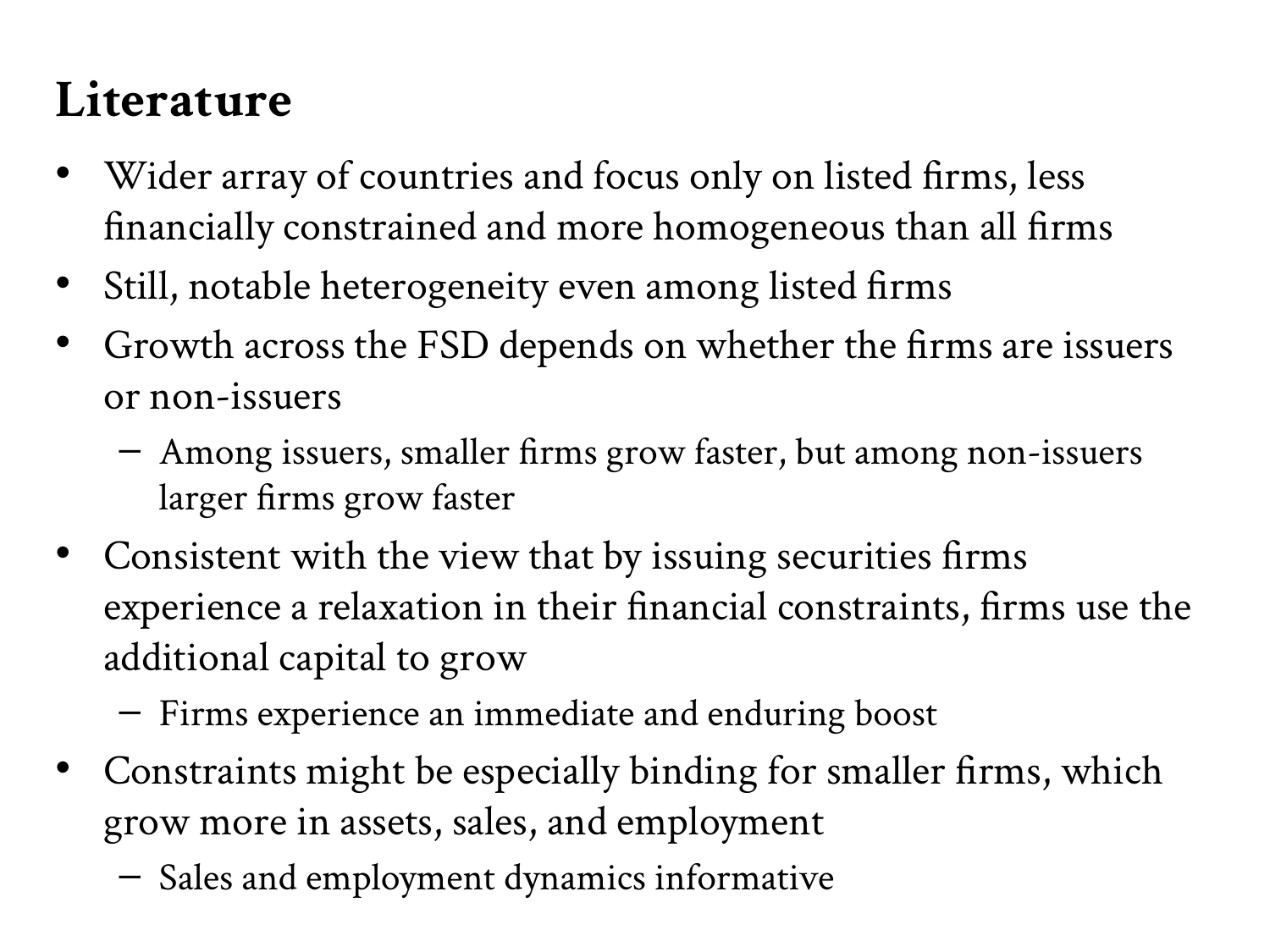

# Literature
Wider array of countries and focus only on listed firms, less financially constrained and more homogeneous than all firms
Still, notable heterogeneity even among listed firms
Growth across the FSD depends on whether the firms are issuers or non-issuers
Among issuers, smaller firms grow faster, but among non-issuers larger firms grow faster
Consistent with the view that by issuing securities firms experience a relaxation in their financial constraints, firms use the additional capital to grow
Firms experience an immediate and enduring boost
Constraints might be especially binding for smaller firms, which grow more in assets, sales, and employment
Sales and employment dynamics informative